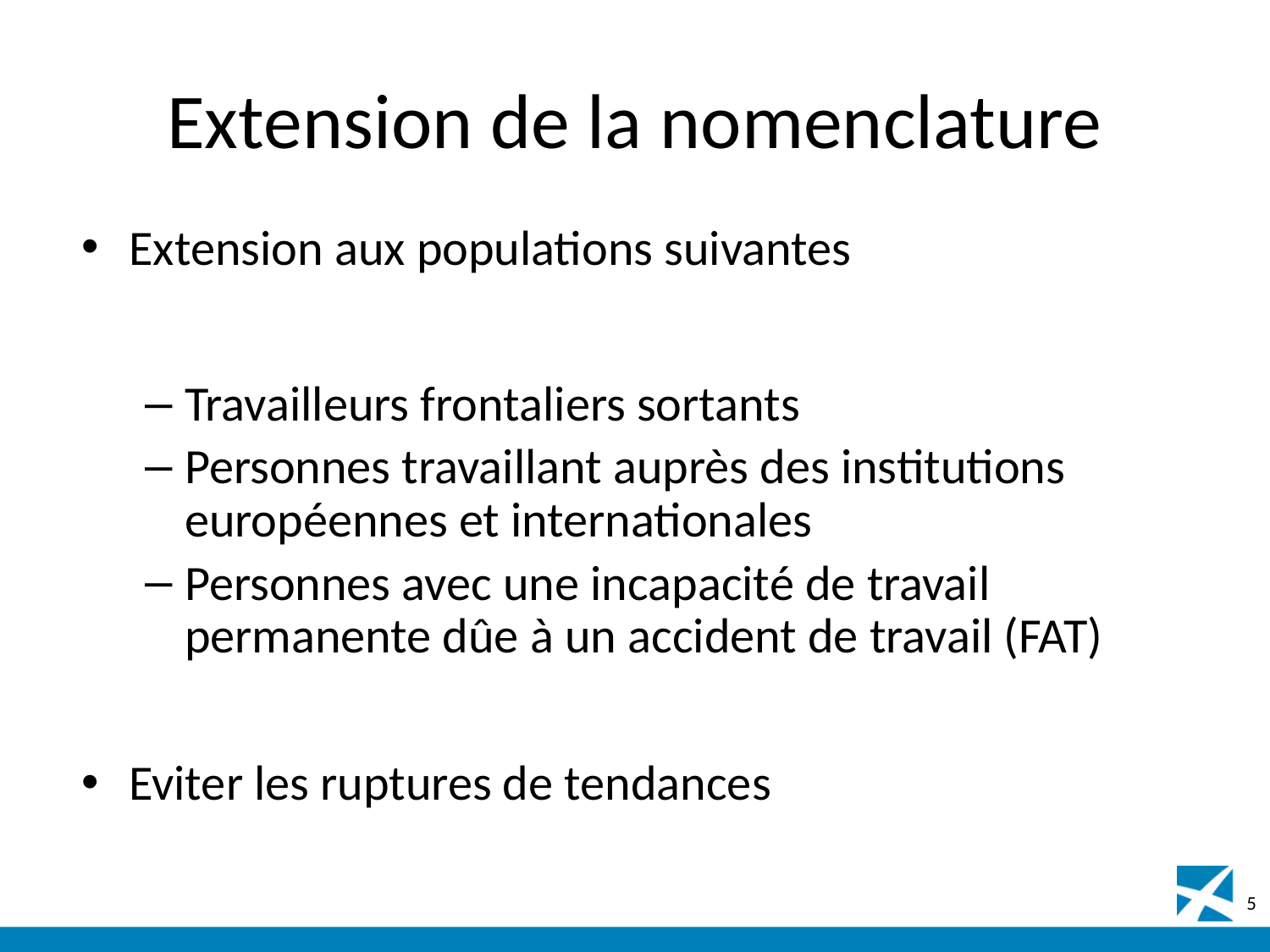

# Extension de la nomenclature
Extension aux populations suivantes

Travailleurs frontaliers sortants
Personnes travaillant auprès des institutions européennes et internationales
Personnes avec une incapacité de travail permanente dûe à un accident de travail (FAT)

Eviter les ruptures de tendances